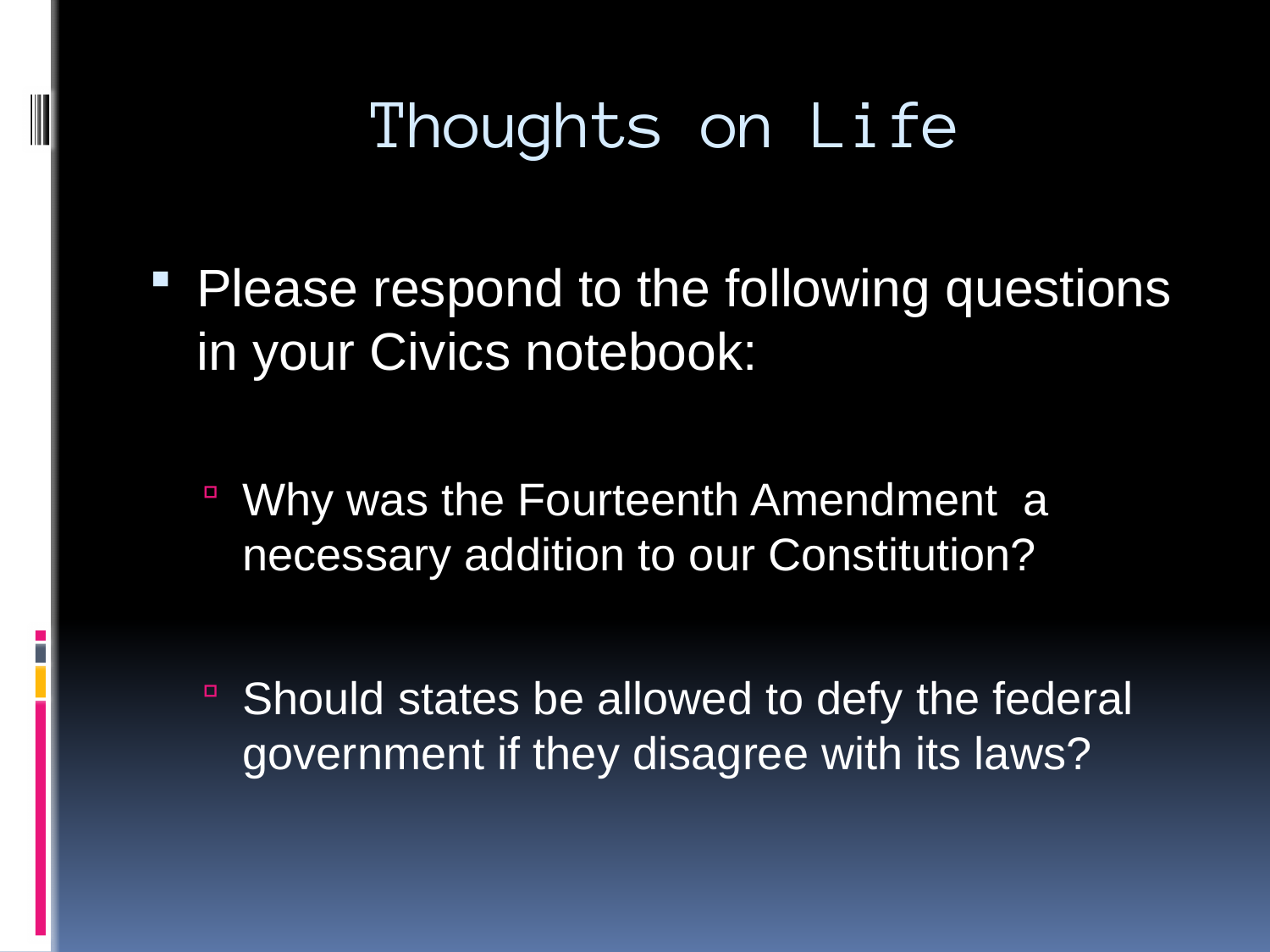

# Thoughts on Life
Please respond to the following questions in your Civics notebook:

Why was the Fourteenth Amendment  a necessary addition to our Constitution?

Should states be allowed to defy the federal government if they disagree with its laws?